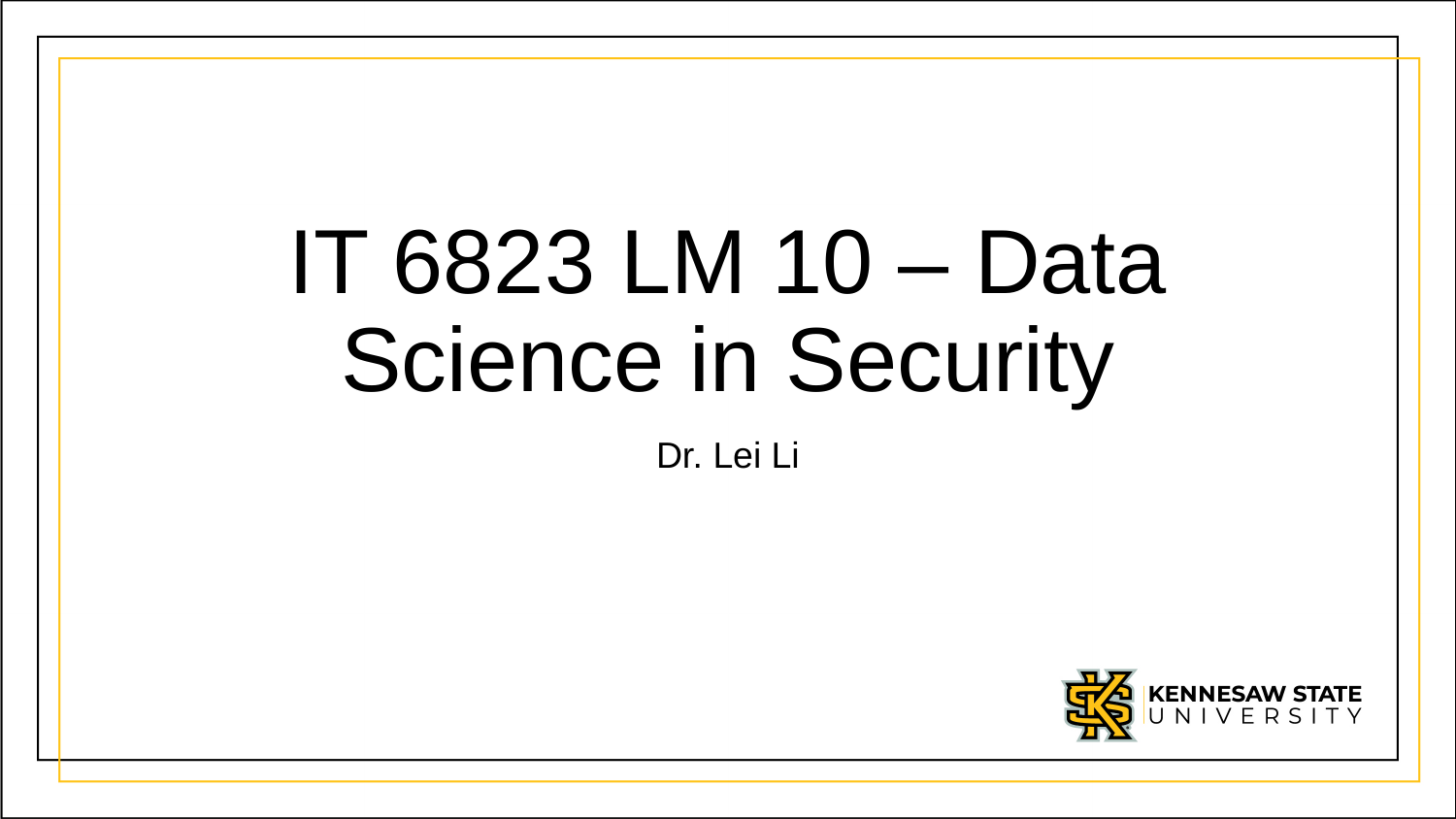

# IT 6823 LM 10 – Data Science in Security
Dr. Lei Li